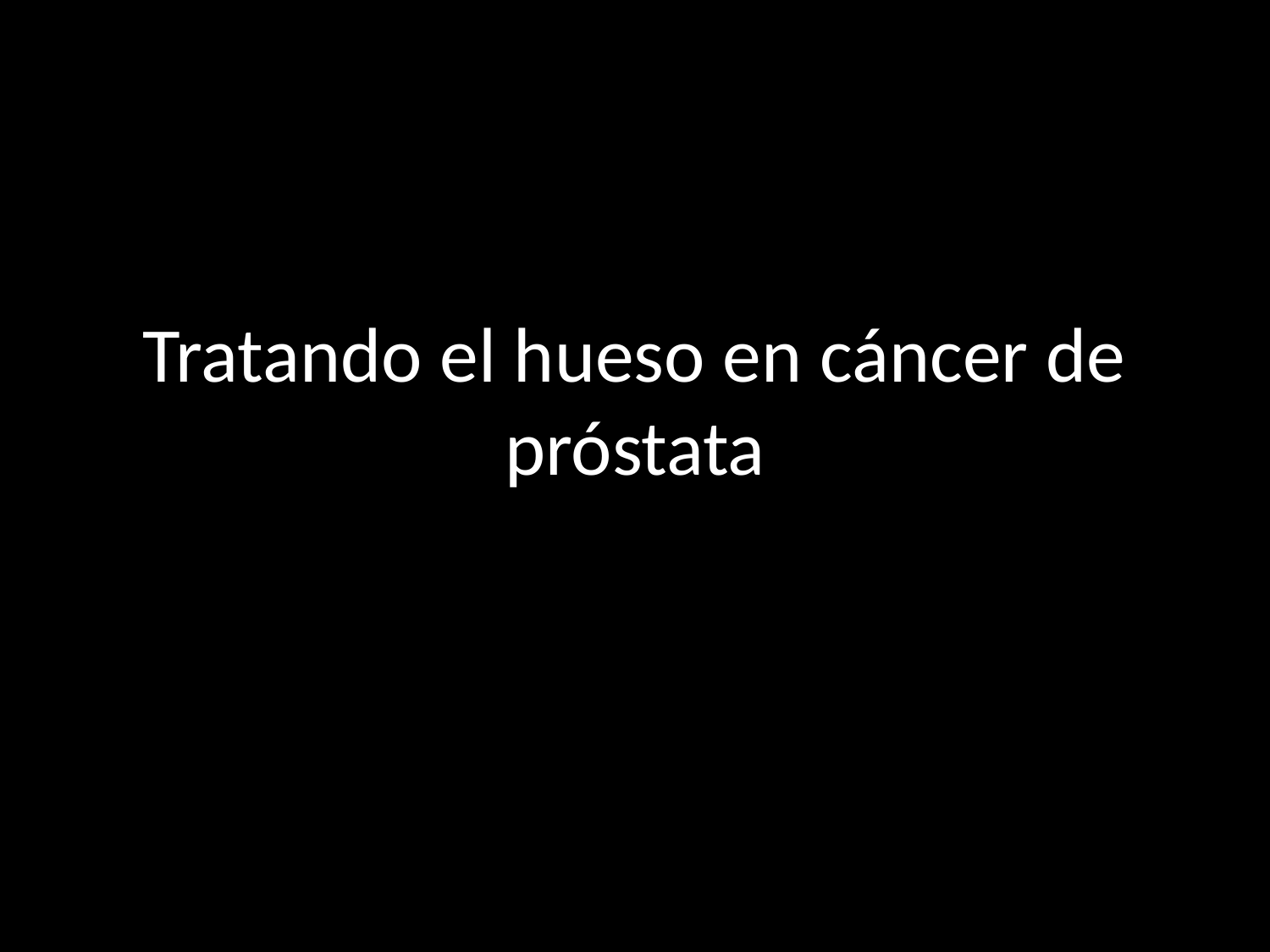

# Tratando el hueso en cáncer de próstata